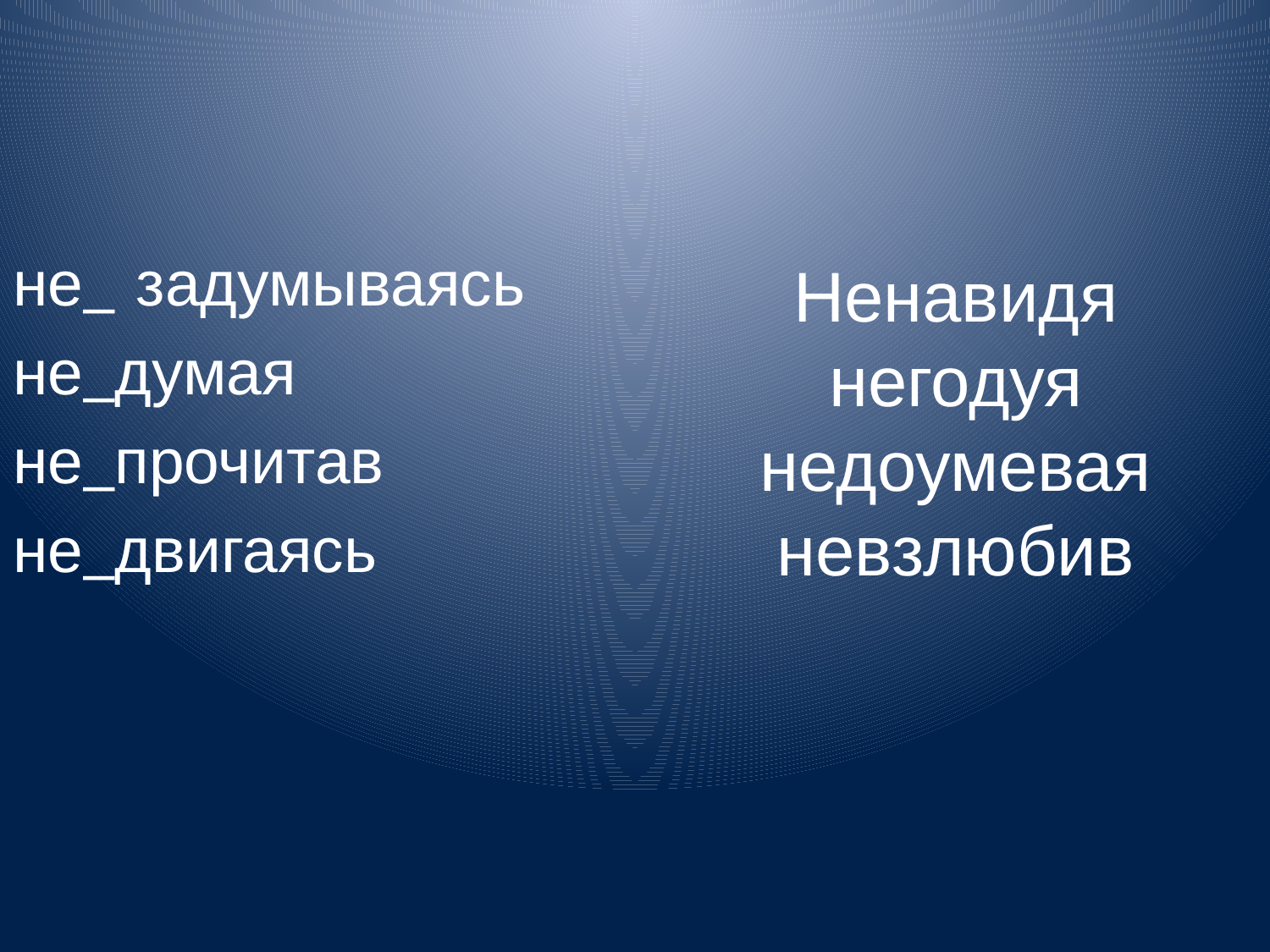

# Ненавидя негодуя недоумевая невзлюбив
не_ задумываясь
не_думая
не_прочитав
не_двигаясь